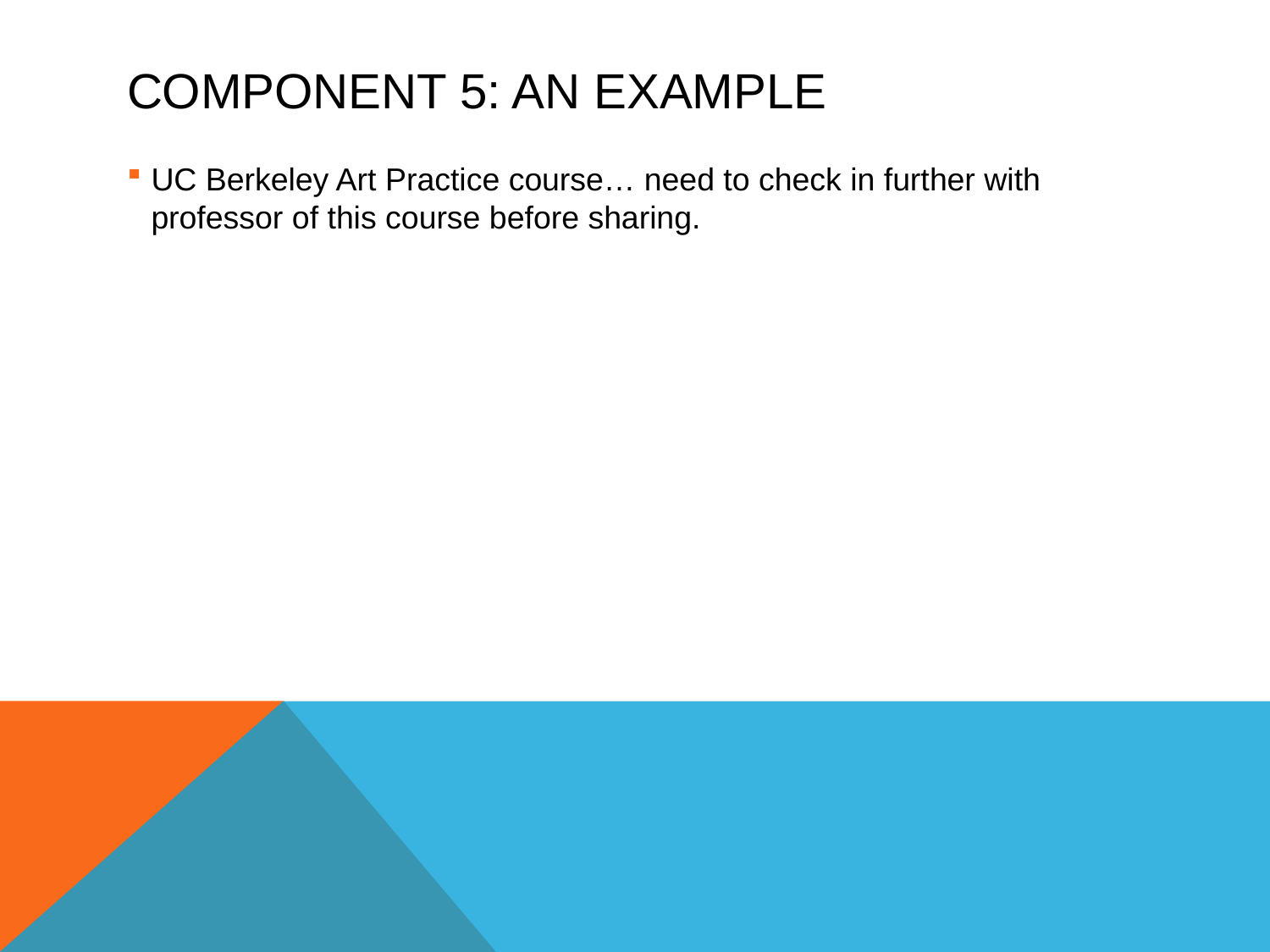

# Component 5: AN Example
UC Berkeley Art Practice course… need to check in further with professor of this course before sharing.